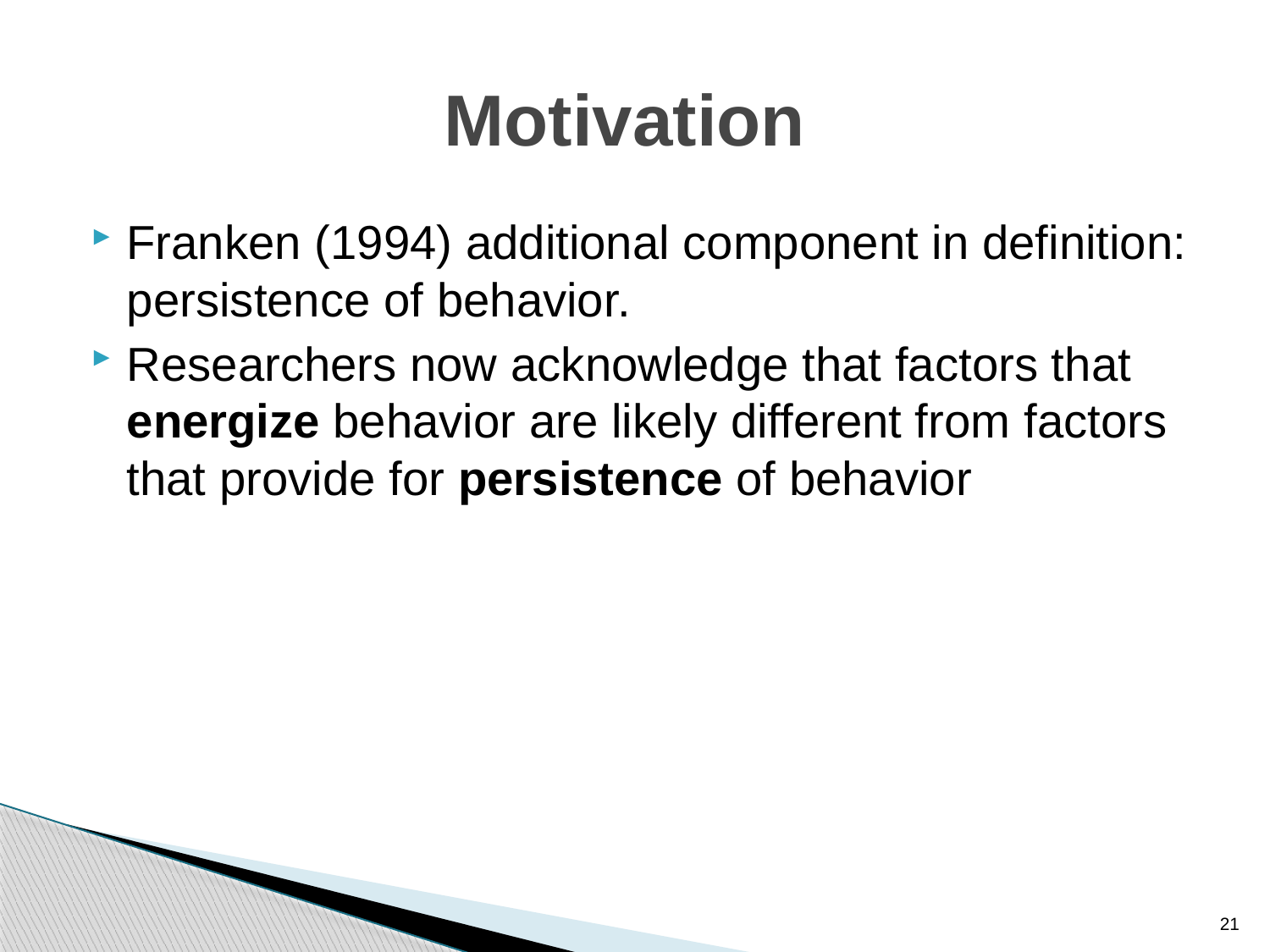

# Motivation
Franken (1994) additional component in definition: persistence of behavior.
Researchers now acknowledge that factors that energize behavior are likely different from factors that provide for persistence of behavior
21